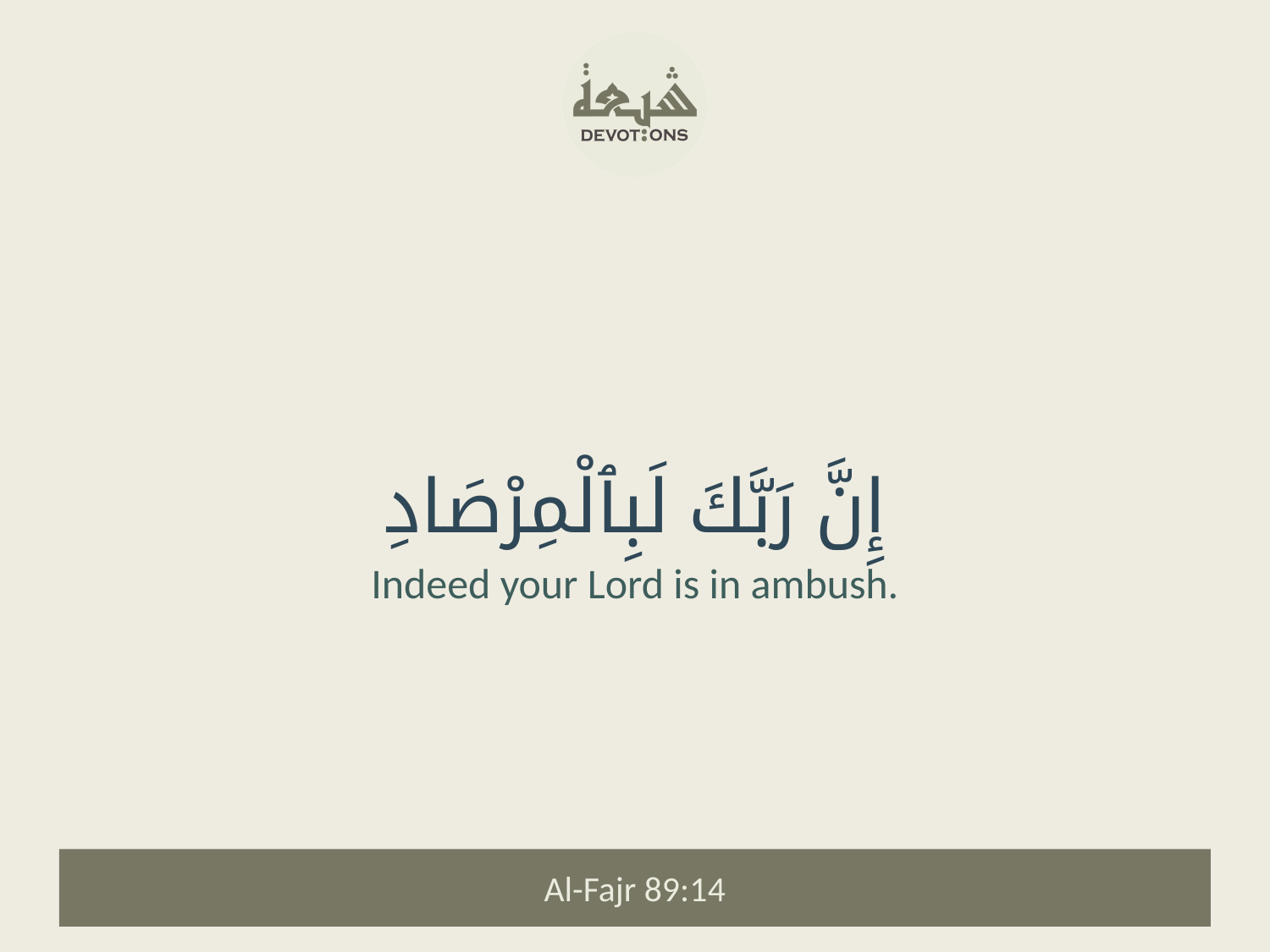

إِنَّ رَبَّكَ لَبِٱلْمِرْصَادِ
Indeed your Lord is in ambush.
Al-Fajr 89:14